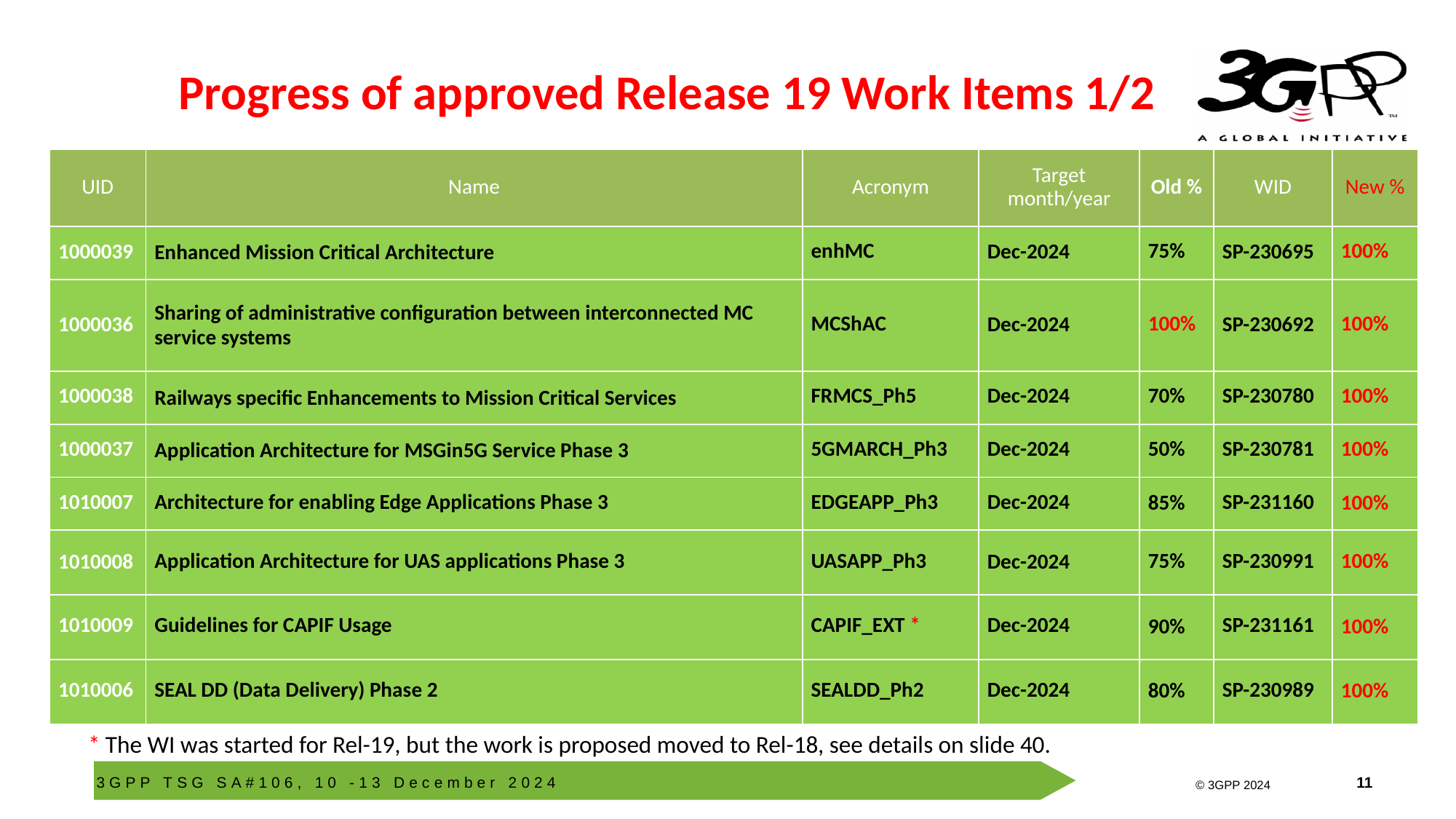

# Progress of approved Release 19 Work Items 1/2
| UID | Name | Acronym | Target month/year | Old % | WID | New % |
| --- | --- | --- | --- | --- | --- | --- |
| 1000039 | Enhanced Mission Critical Architecture | enhMC | Dec-2024 | 75% | SP-230695 | 100% |
| 1000036 | Sharing of administrative configuration between interconnected MC service systems | MCShAC | Dec-2024 | 100% | SP-230692 | 100% |
| 1000038 | Railways specific Enhancements to Mission Critical Services | FRMCS\_Ph5 | Dec-2024 | 70% | SP-230780 | 100% |
| 1000037 | Application Architecture for MSGin5G Service Phase 3 | 5GMARCH\_Ph3 | Dec-2024 | 50% | SP-230781 | 100% |
| 1010007 | Architecture for enabling Edge Applications Phase 3 | EDGEAPP\_Ph3 | Dec-2024 | 85% | SP-231160 | 100% |
| 1010008 | Application Architecture for UAS applications Phase 3 | UASAPP\_Ph3 | Dec-2024 | 75% | SP-230991 | 100% |
| 1010009 | Guidelines for CAPIF Usage | CAPIF\_EXT \* | Dec-2024 | 90% | SP-231161 | 100% |
| 1010006 | SEAL DD (Data Delivery) Phase 2 | SEALDD\_Ph2 | Dec-2024 | 80% | SP-230989 | 100% |
* The WI was started for Rel-19, but the work is proposed moved to Rel-18, see details on slide 40.